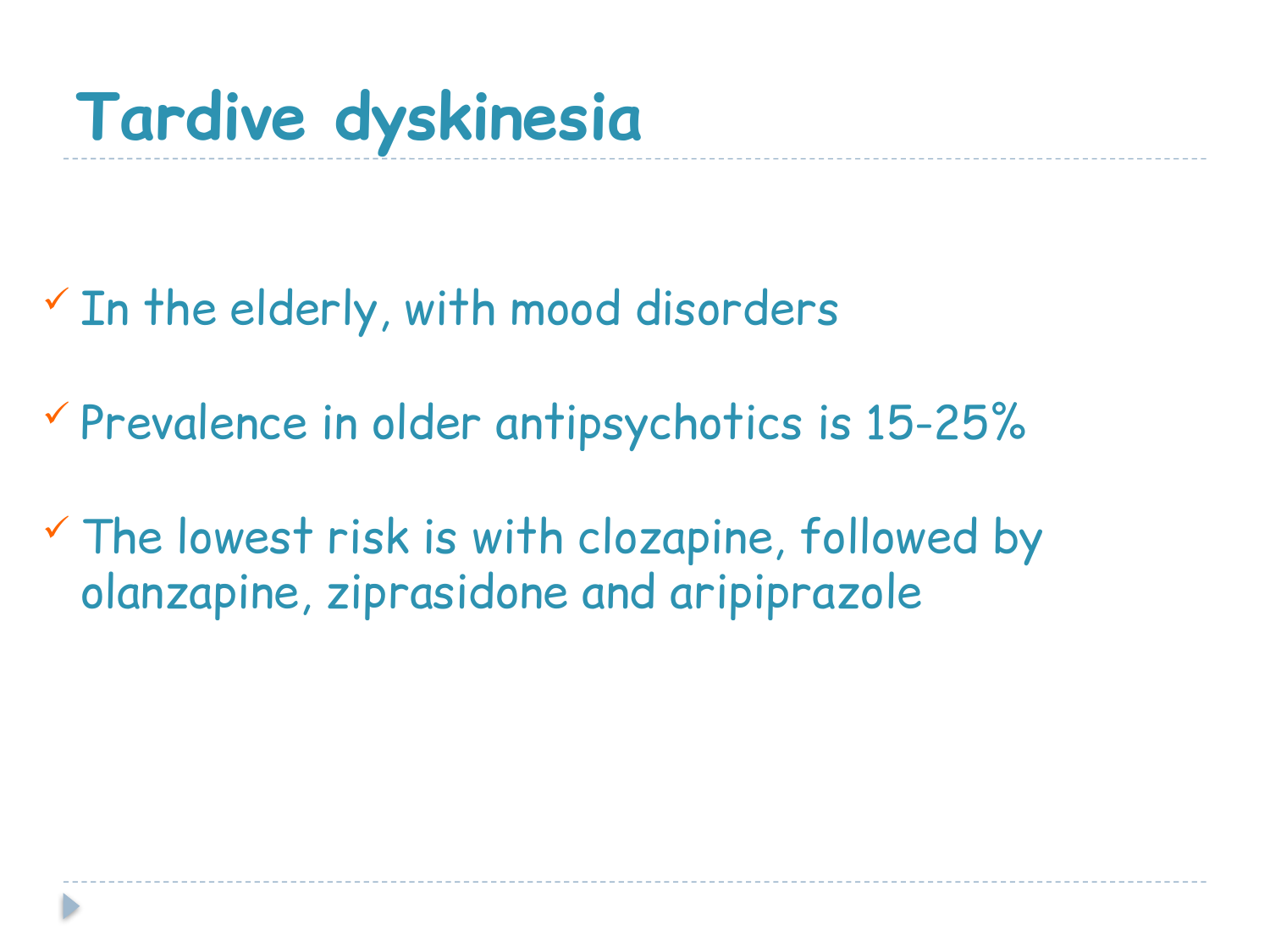

# Tardive dyskinesia

In the elderly, with mood disorders

Prevalence in older antipsychotics is 15-25%

The lowest risk is with clozapine, followed by olanzapine, ziprasidone and aripiprazole